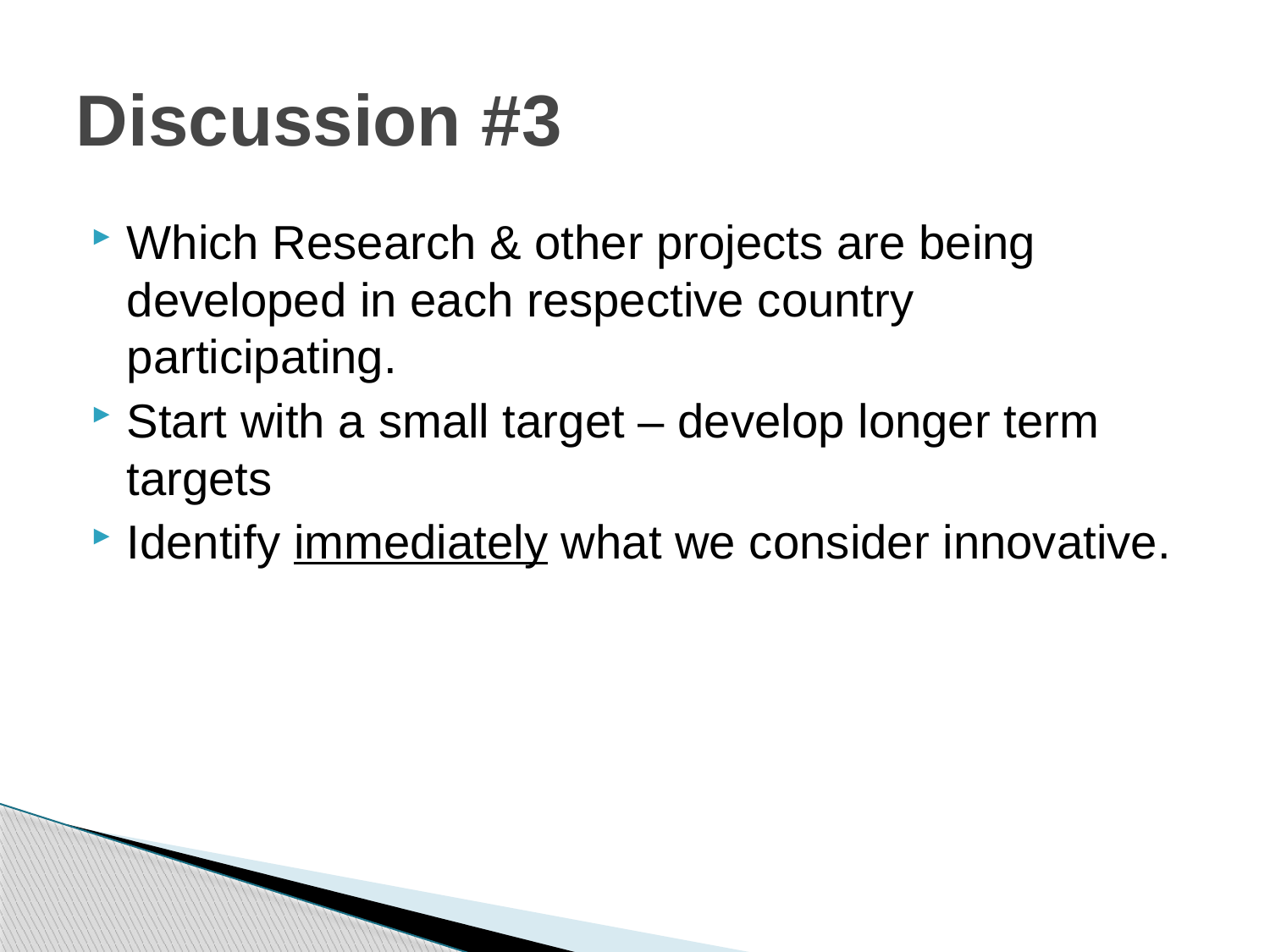

# Discussion #3
Which Research & other projects are being developed in each respective country participating.
Start with a small target – develop longer term targets
Identify immediately what we consider innovative.